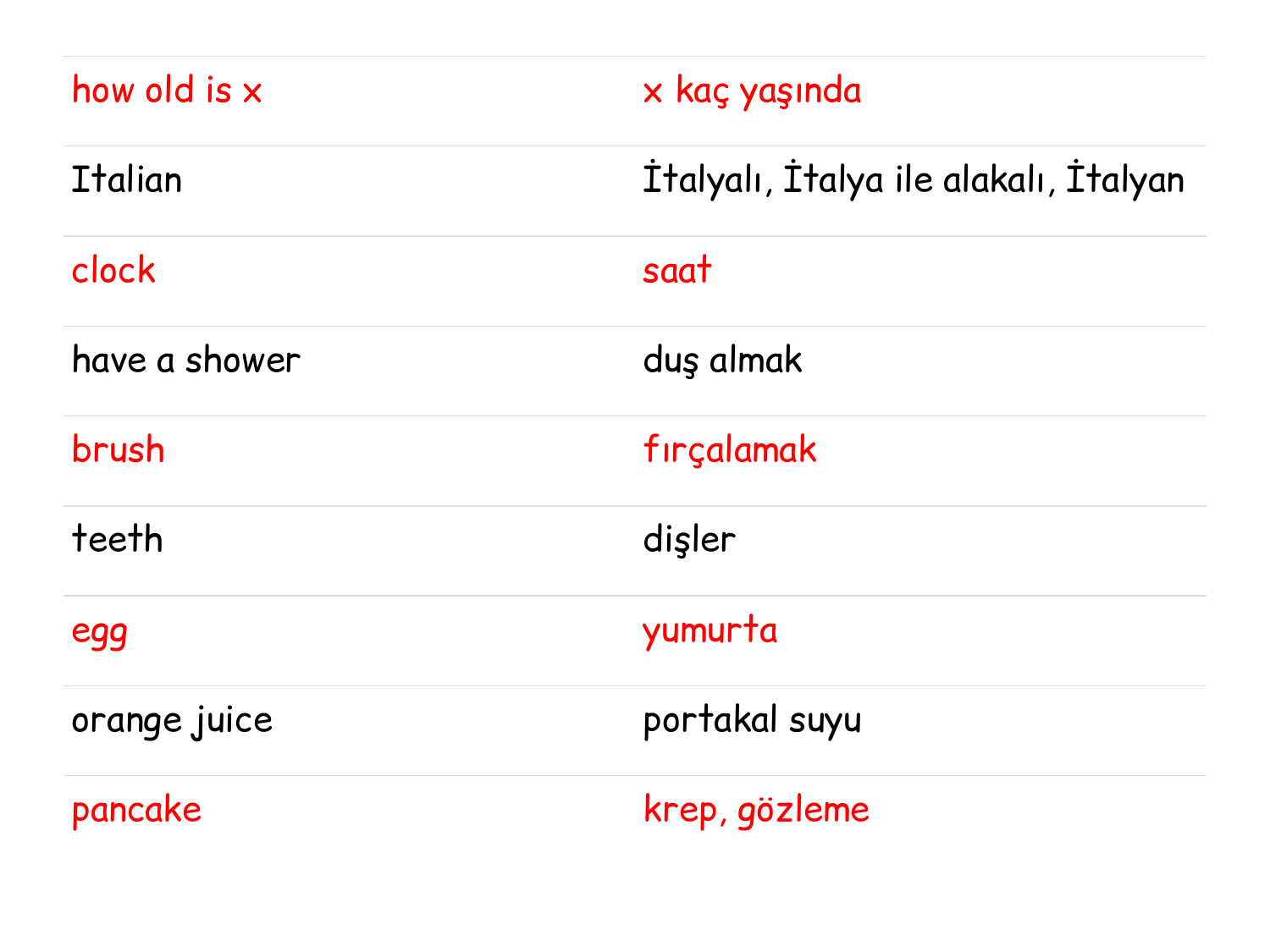

#
| how old is x | x kaç yaşında |
| --- | --- |
| Italian | İtalyalı, İtalya ile alakalı, İtalyan |
| clock | saat |
| have a shower | duş almak |
| brush | fırçalamak |
| teeth | dişler |
| egg | yumurta |
| orange juice | portakal suyu |
| pancake | krep, gözleme |